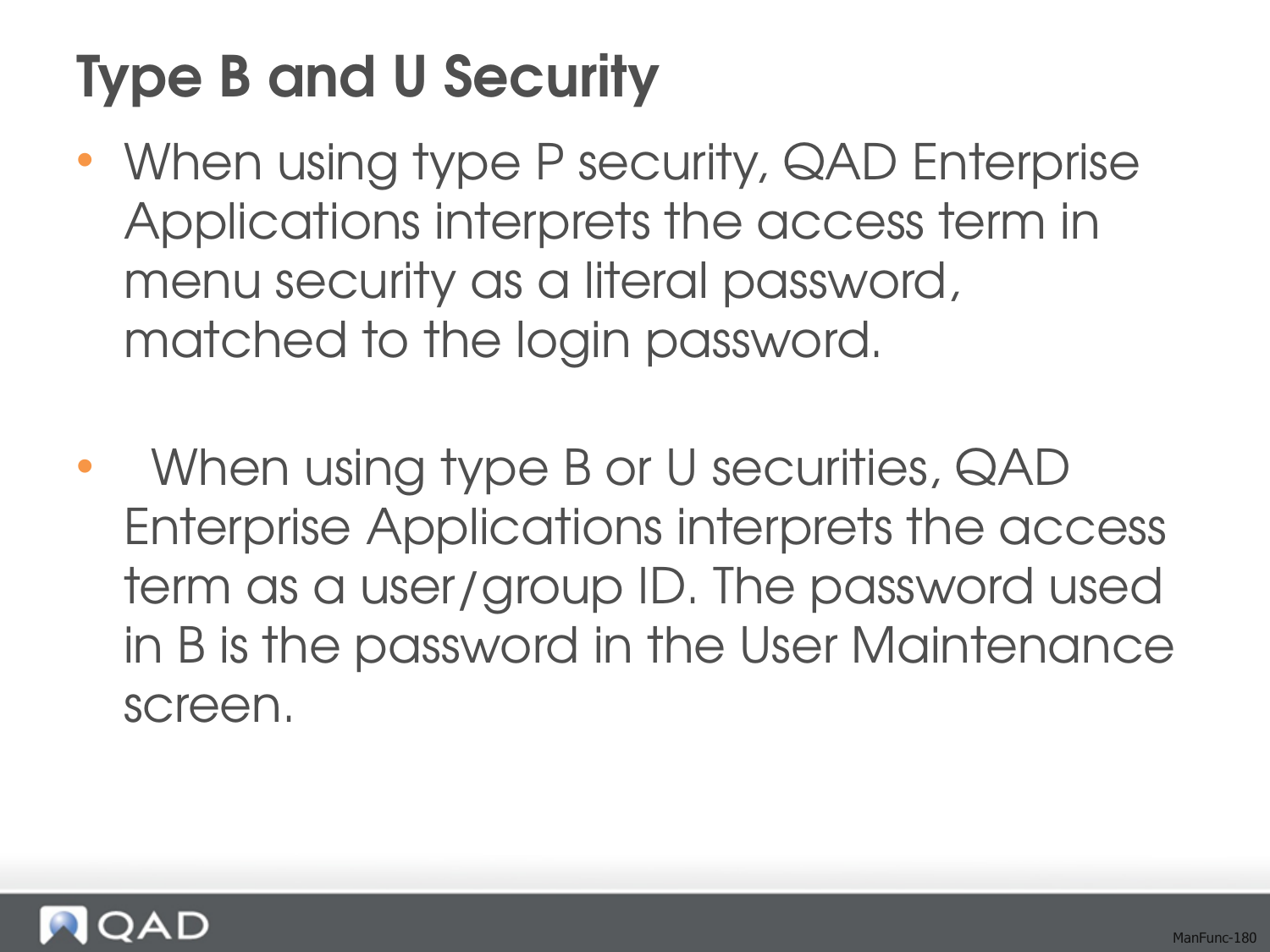

# Type B and U Security
When using type P security, QAD Enterprise Applications interprets the access term in menu security as a literal password, matched to the login password.
  When using type B or U securities, QAD Enterprise Applications interprets the access term as a user/group ID. The password used in B is the password in the User Maintenance screen.

ManFunc-180